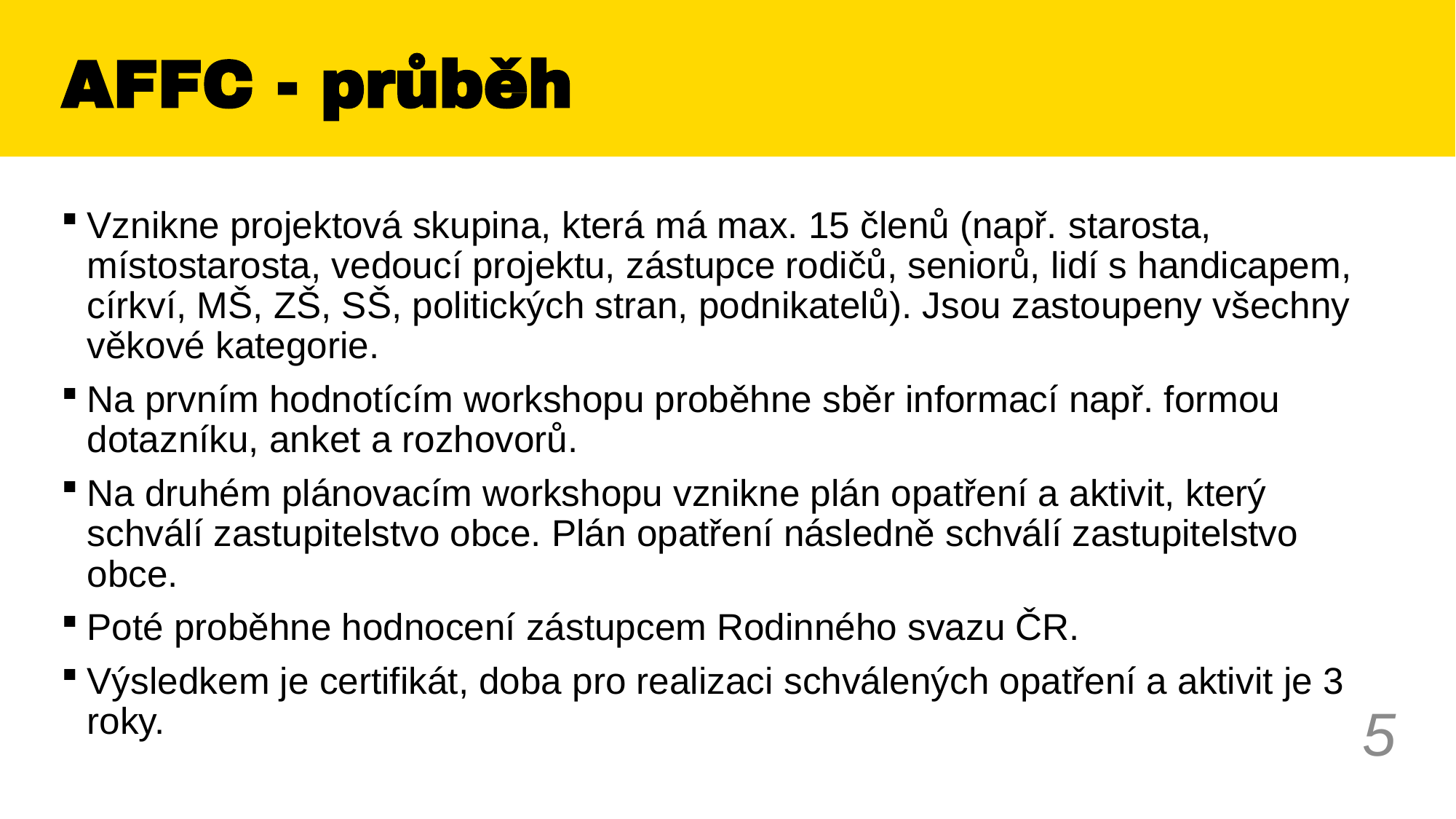

# AFFC - průběh
Vznikne projektová skupina, která má max. 15 členů (např. starosta, místostarosta, vedoucí projektu, zástupce rodičů, seniorů, lidí s handicapem, církví, MŠ, ZŠ, SŠ, politických stran, podnikatelů). Jsou zastoupeny všechny věkové kategorie.
Na prvním hodnotícím workshopu proběhne sběr informací např. formou dotazníku, anket a rozhovorů.
Na druhém plánovacím workshopu vznikne plán opatření a aktivit, který schválí zastupitelstvo obce. Plán opatření následně schválí zastupitelstvo obce.
Poté proběhne hodnocení zástupcem Rodinného svazu ČR.
Výsledkem je certifikát, doba pro realizaci schválených opatření a aktivit je 3 roky.

5